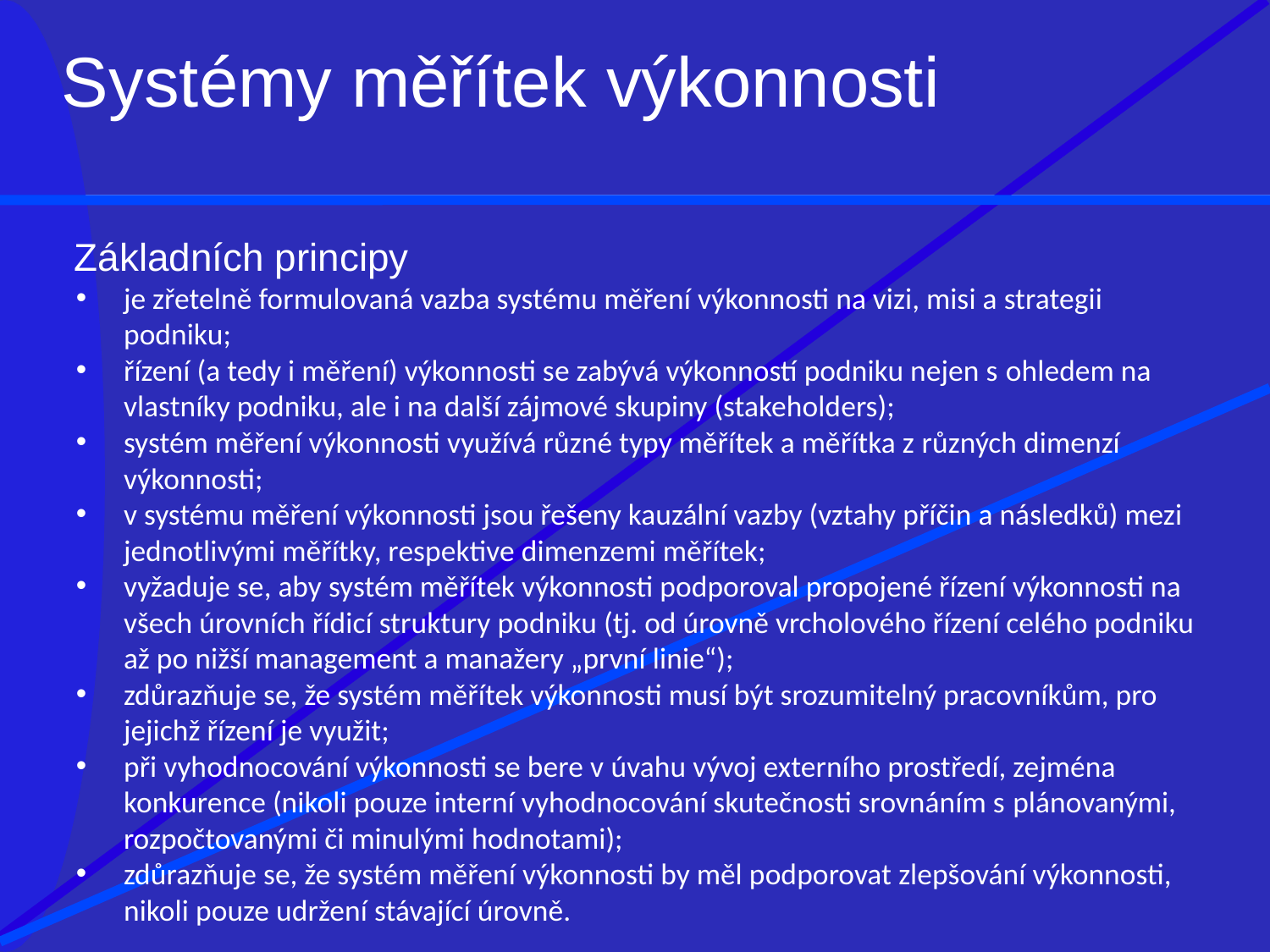

# Systémy měřítek výkonnosti
Základních principy
je zřetelně formulovaná vazba systému měření výkonnosti na vizi, misi a strategii podniku;
řízení (a tedy i měření) výkonnosti se zabývá výkonností podniku nejen s ohledem na vlastníky podniku, ale i na další zájmové skupiny (stakeholders);
systém měření výkonnosti využívá různé typy měřítek a měřítka z různých dimenzí výkonnosti;
v systému měření výkonnosti jsou řešeny kauzální vazby (vztahy příčin a následků) mezi jednotlivými měřítky, respektive dimenzemi měřítek;
vyžaduje se, aby systém měřítek výkonnosti podporoval propojené řízení výkonnosti na všech úrovních řídicí struktury podniku (tj. od úrovně vrcholového řízení celého podniku až po nižší management a manažery „první linie“);
zdůrazňuje se, že systém měřítek výkonnosti musí být srozumitelný pracovníkům, pro jejichž řízení je využit;
při vyhodnocování výkonnosti se bere v úvahu vývoj externího prostředí, zejména konkurence (nikoli pouze interní vyhodnocování skutečnosti srovnáním s plánovanými, rozpočtovanými či minulými hodnotami);
zdůrazňuje se, že systém měření výkonnosti by měl podporovat zlepšování výkonnosti, nikoli pouze udržení stávající úrovně.